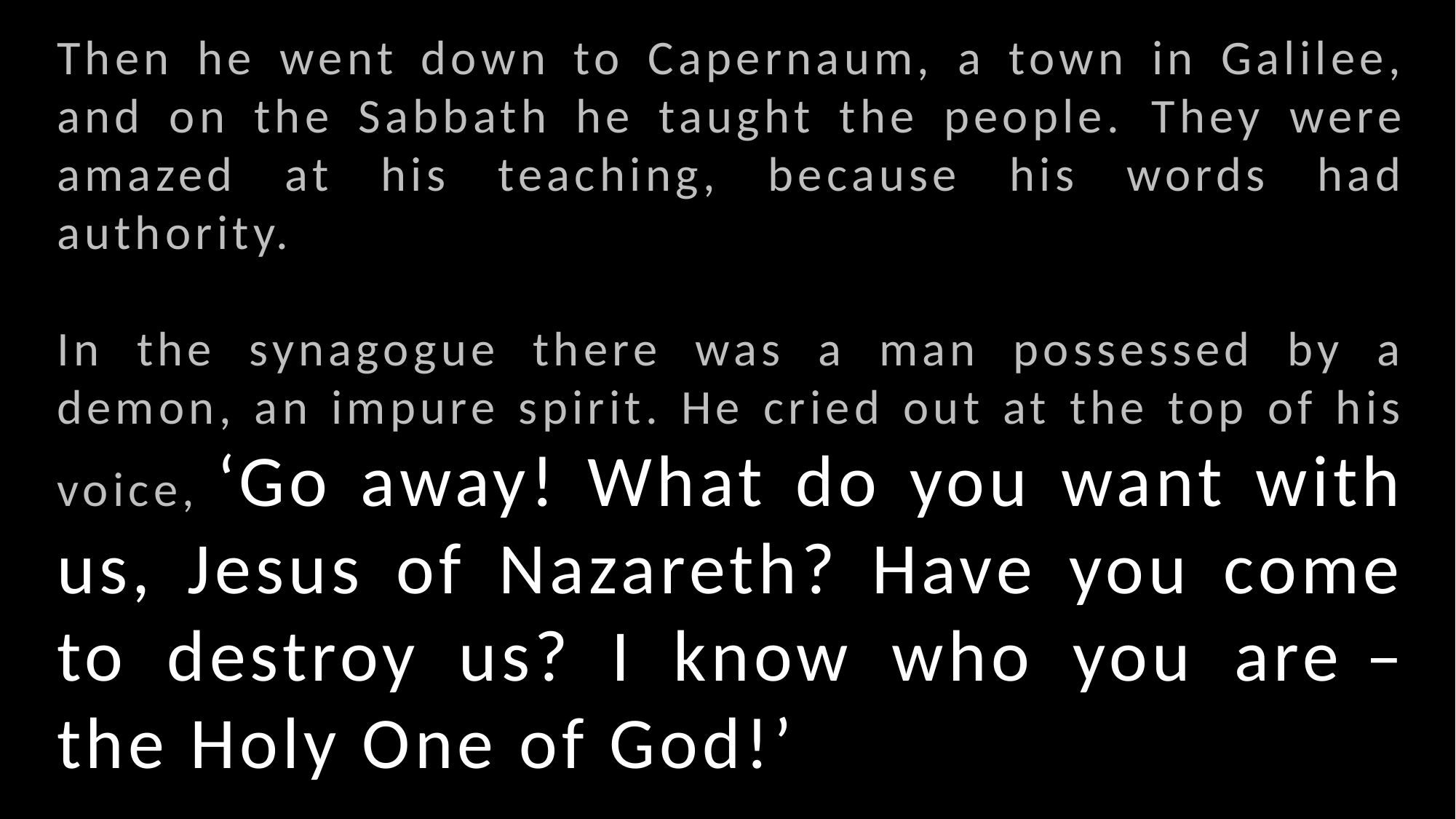

Then he went down to Capernaum, a town in Galilee, and on the Sabbath he taught the people.  They were amazed at his teaching, because his words had authority.

In the synagogue there was a man possessed by a demon, an impure spirit. He cried out at the top of his voice, ‘Go away! What do you want with us, Jesus of Nazareth? Have you come to destroy us? I know who you are – the Holy One of God!’